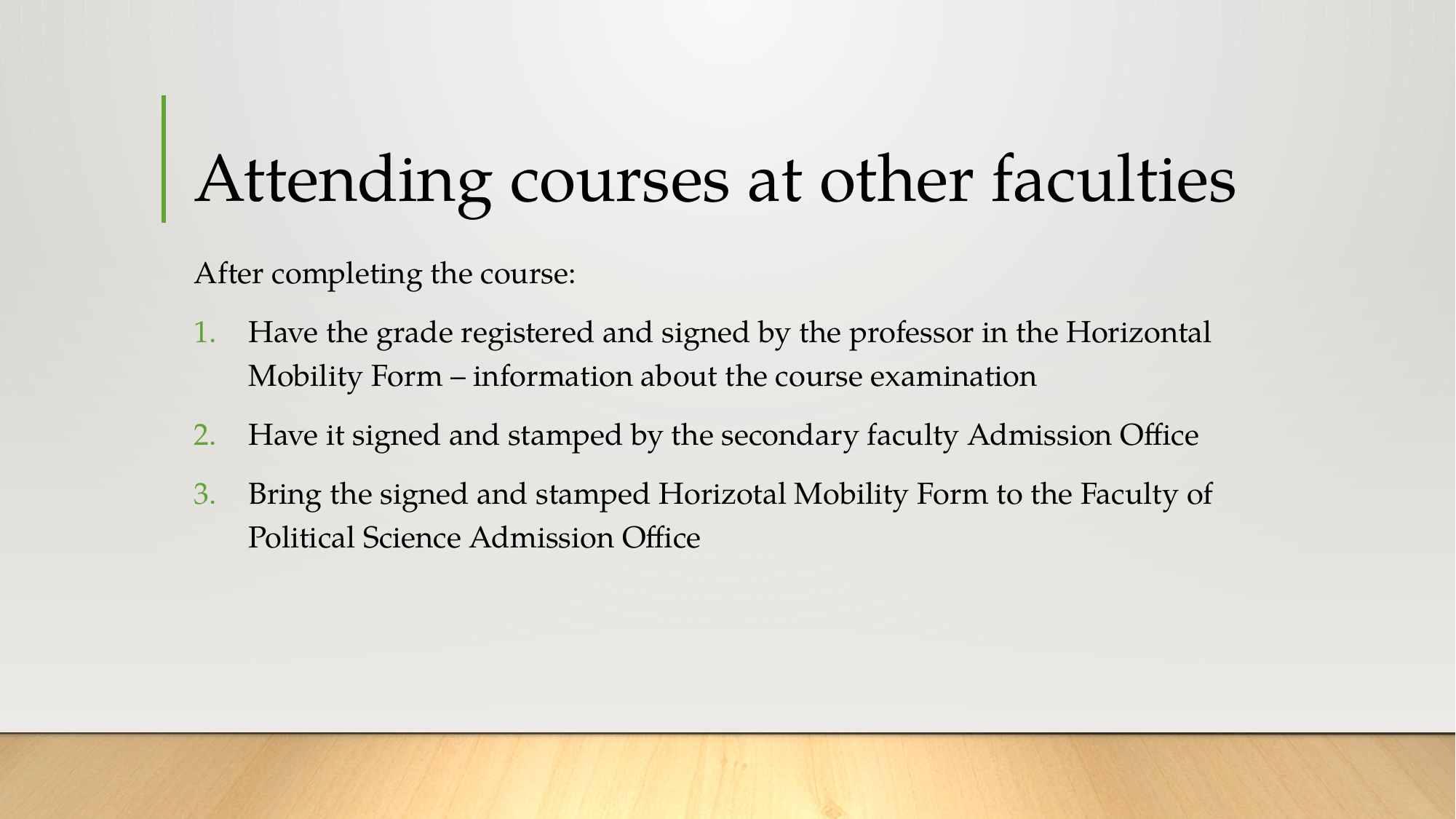

# Attending courses at other faculties
After completing the course:
Have the grade registered and signed by the professor in the Horizontal Mobility Form – information about the course examination
Have it signed and stamped by the secondary faculty Admission Office
Bring the signed and stamped Horizotal Mobility Form to the Faculty of Political Science Admission Office